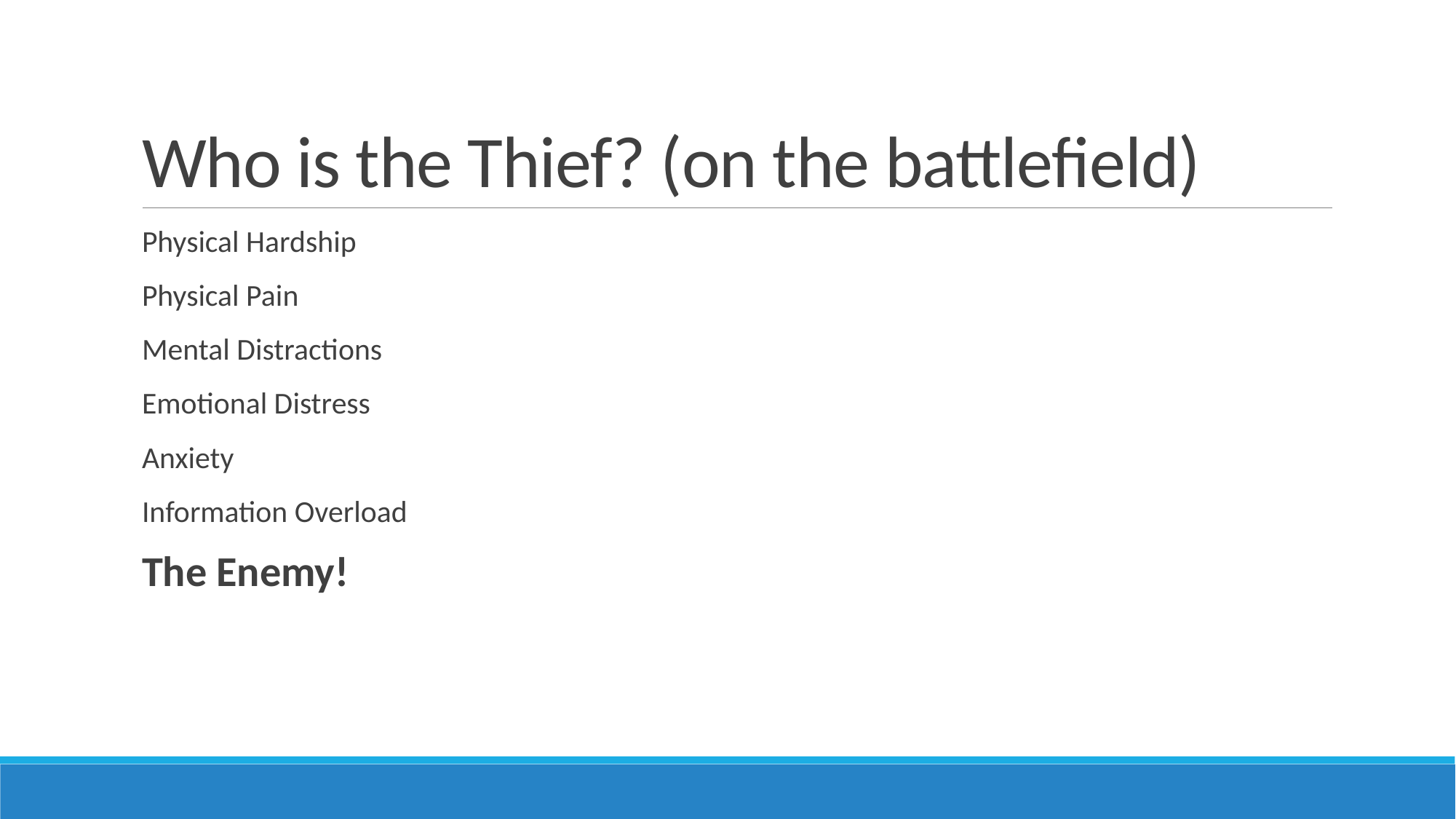

# Who is the Thief? (on the battlefield)
Physical Hardship
Physical Pain
Mental Distractions
Emotional Distress
Anxiety
Information Overload
The Enemy!